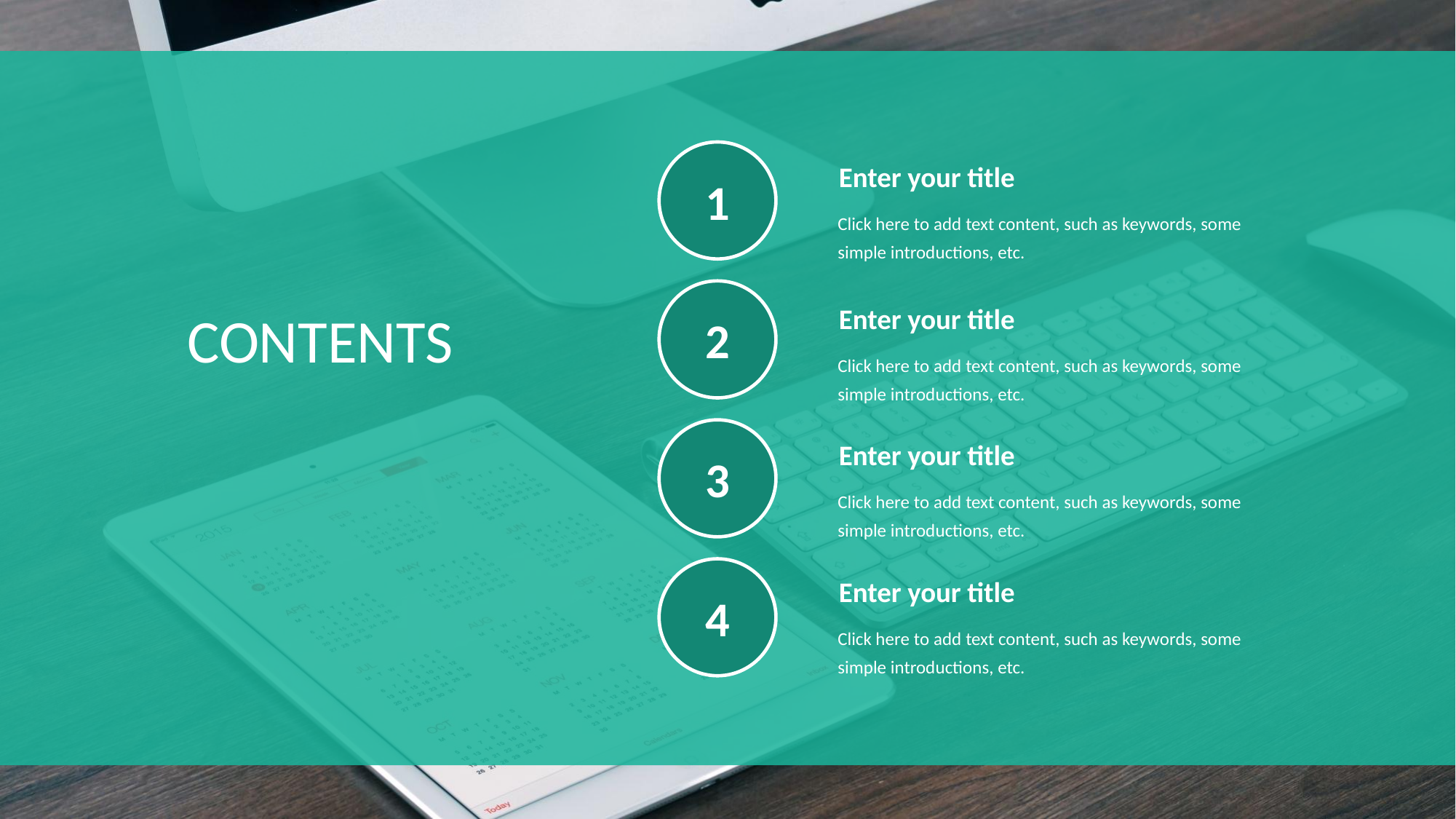

1
Enter your title
Click here to add text content, such as keywords, some simple introductions, etc.
2
Enter your title
CONTENTS
Click here to add text content, such as keywords, some simple introductions, etc.
3
Enter your title
Click here to add text content, such as keywords, some simple introductions, etc.
4
Enter your title
Click here to add text content, such as keywords, some simple introductions, etc.